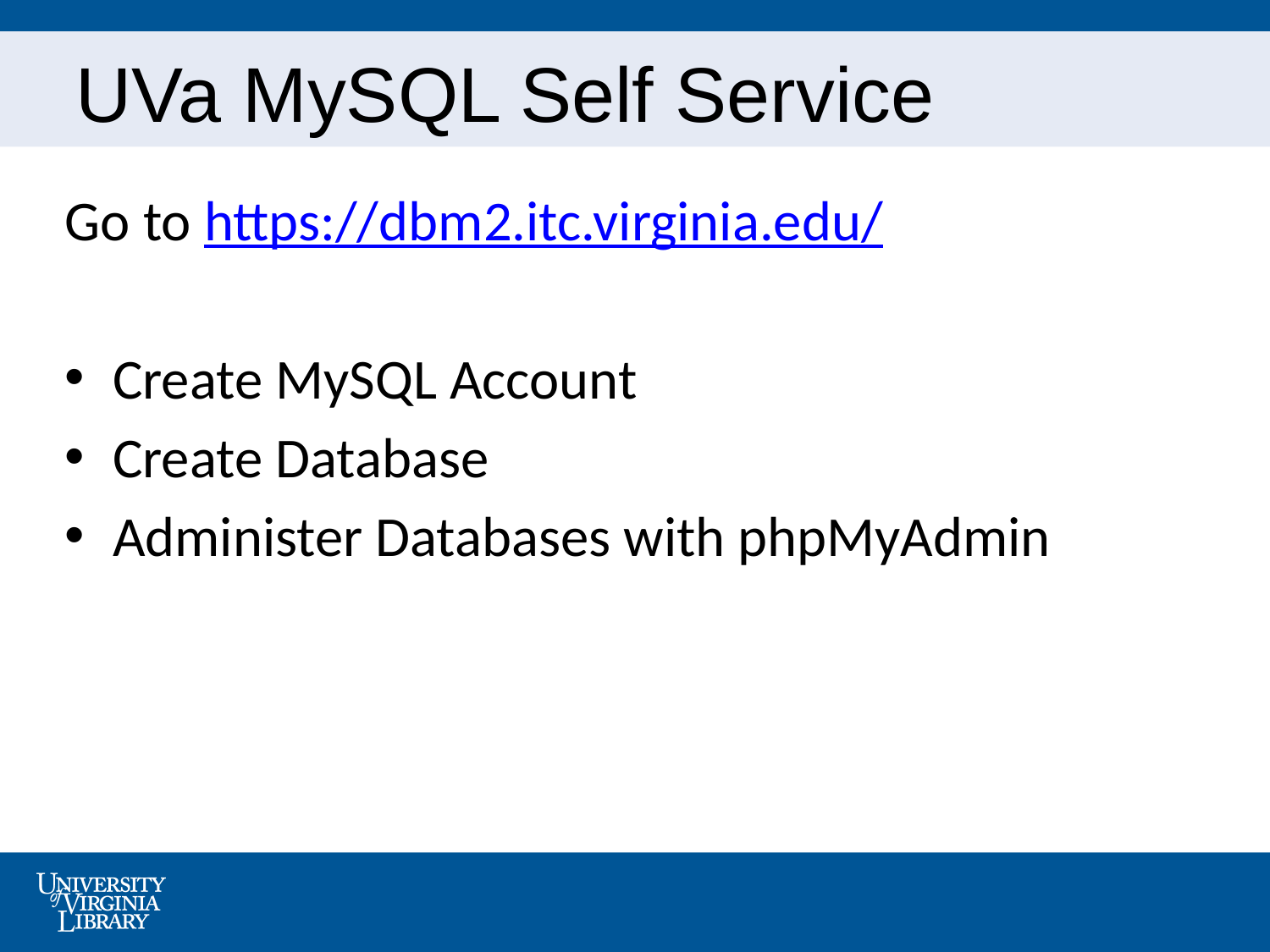

# UVa MySQL Self Service
Go to https://dbm2.itc.virginia.edu/

Create MySQL Account
Create Database
Administer Databases with phpMyAdmin